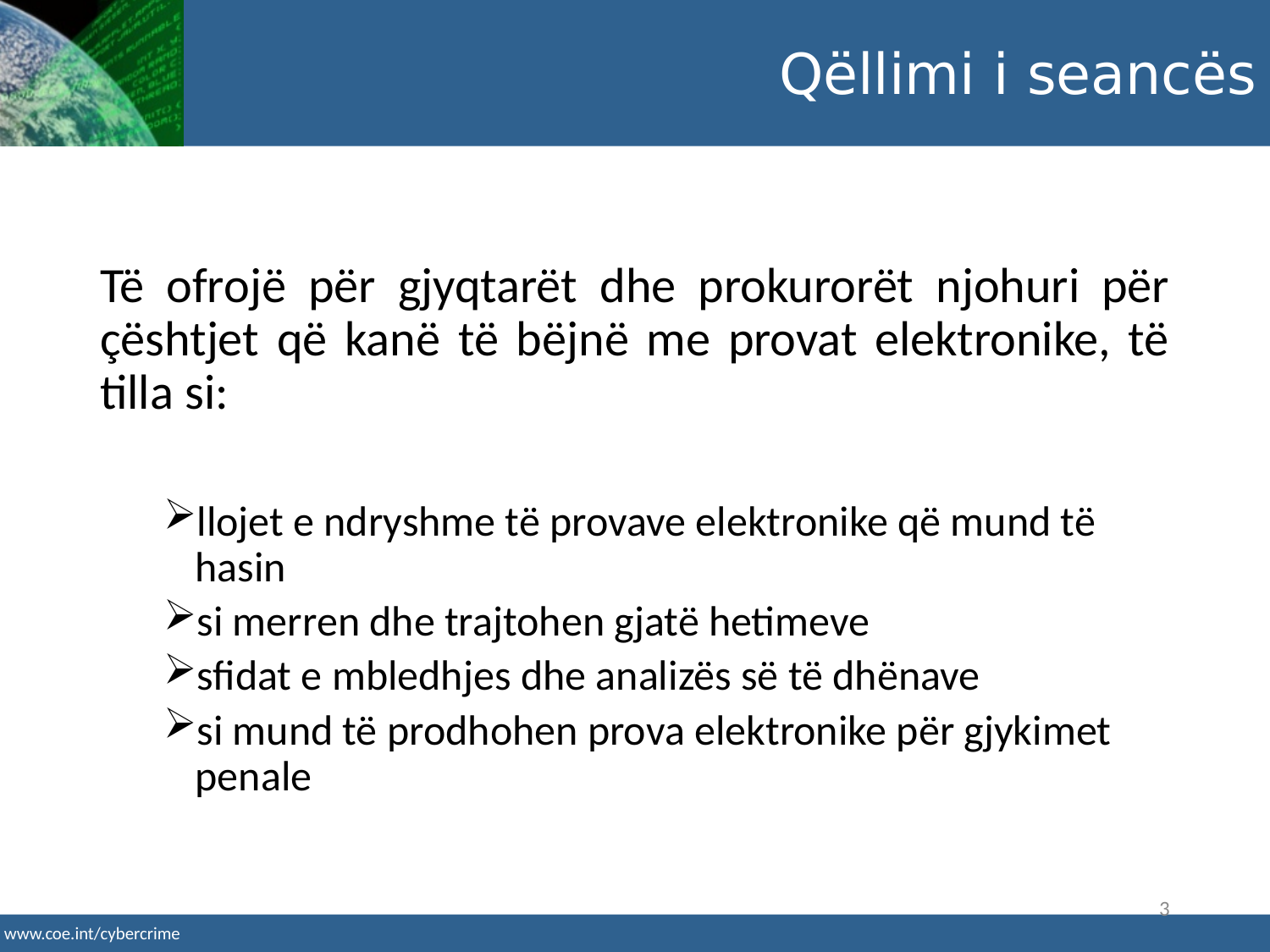

Qëllimi i seancës

Të ofrojë për gjyqtarët dhe prokurorët njohuri për çështjet që kanë të bëjnë me provat elektronike, të tilla si:

llojet e ndryshme të provave elektronike që mund të hasin
si merren dhe trajtohen gjatë hetimeve
sfidat e mbledhjes dhe analizës së të dhënave
si mund të prodhohen prova elektronike për gjykimet penale

3